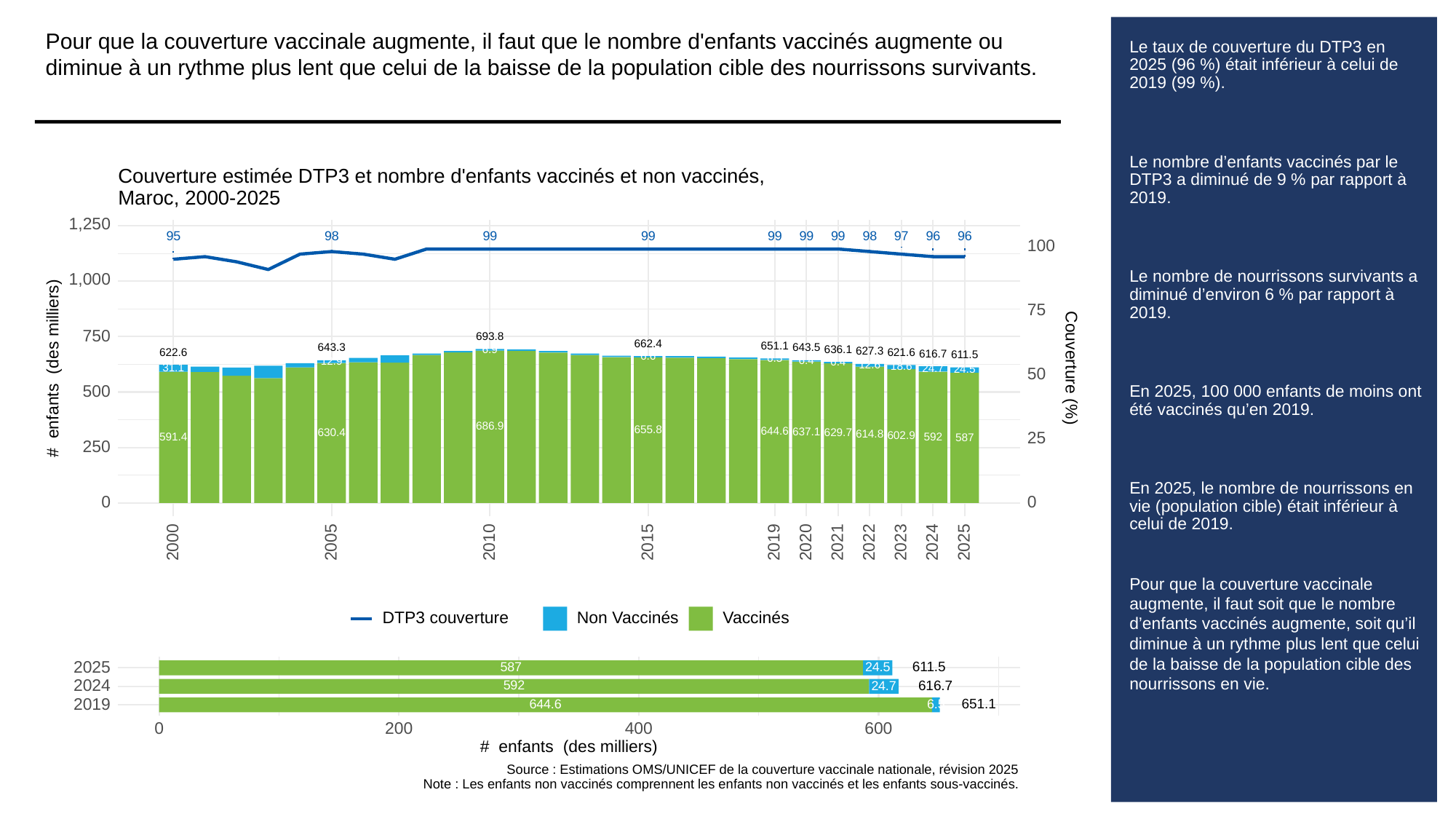

Pour que la couverture vaccinale augmente, il faut que le nombre d'enfants vaccinés augmente ou diminue à un rythme plus lent que celui de la baisse de la population cible des nourrissons survivants.
# Le taux de couverture du DTP3 en 2025 (96 %) était inférieur à celui de 2019 (99 %).

Le nombre d’enfants vaccinés par le DTP3 a diminué de 9 % par rapport à 2019.

Le nombre de nourrissons survivants a diminué d’environ 6 % par rapport à 2019.

En 2025, 100 000 enfants de moins ont été vaccinés qu’en 2019.

En 2025, le nombre de nourrissons en vie (population cible) était inférieur à celui de 2019.

Pour que la couverture vaccinale augmente, il faut soit que le nombre d’enfants vaccinés augmente, soit qu’il diminue à un rythme plus lent que celui de la baisse de la population cible des nourrissons en vie.

Couverture estimée DTP3 et nombre d'enfants vaccinés et non vaccinés,
Maroc, 2000-2025
1,250

95
98
99
99
99
99
99
98
97
96
96
100

1,000

75

750
693.8

662.4
651.1
643.5
643.3
636.1
6.9
627.3
622.6
621.6

616.7

611.5

6.6

6.5

6.4

12.9

6.4

#  enfants  (des milliers)
Couverture (%)
12.6

18.6

31.1

24.7

24.5

50

500

686.9
655.8
644.6
637.1
630.4
629.7
614.8
602.9
25
592
591.4
587
250

0
0

2023
2000
2005
2010
2015
2019
2020
2021
2022
2024
2025

DTP3 couverture
Non Vaccinés
Vaccinés

2025
611.5
587
24.5

2024
616.7
592
24.7

2019
651.1
644.6
6.5

0
200
400
600
#  enfants  (des milliers)
Source : Estimations OMS/UNICEF de la couverture vaccinale nationale, révision 2025
Note : Les enfants non vaccinés comprennent les enfants non vaccinés et les enfants sous-vaccinés.